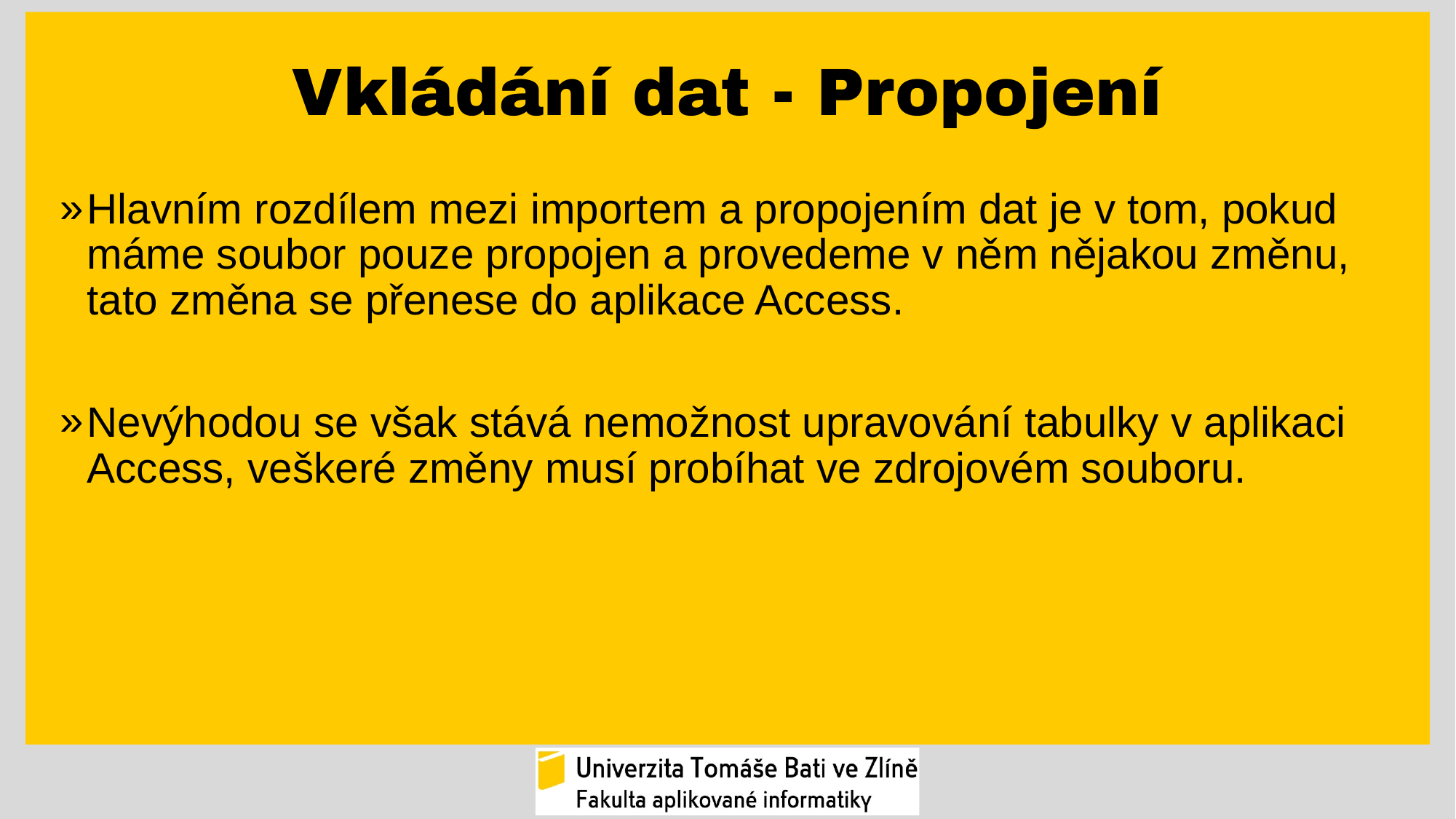

# Vkládání dat - Propojení
Hlavním rozdílem mezi importem a propojením dat je v tom, pokud máme soubor pouze propojen a provedeme v něm nějakou změnu, tato změna se přenese do aplikace Access.

Nevýhodou se však stává nemožnost upravování tabulky v aplikaci Access, veškeré změny musí probíhat ve zdrojovém souboru.